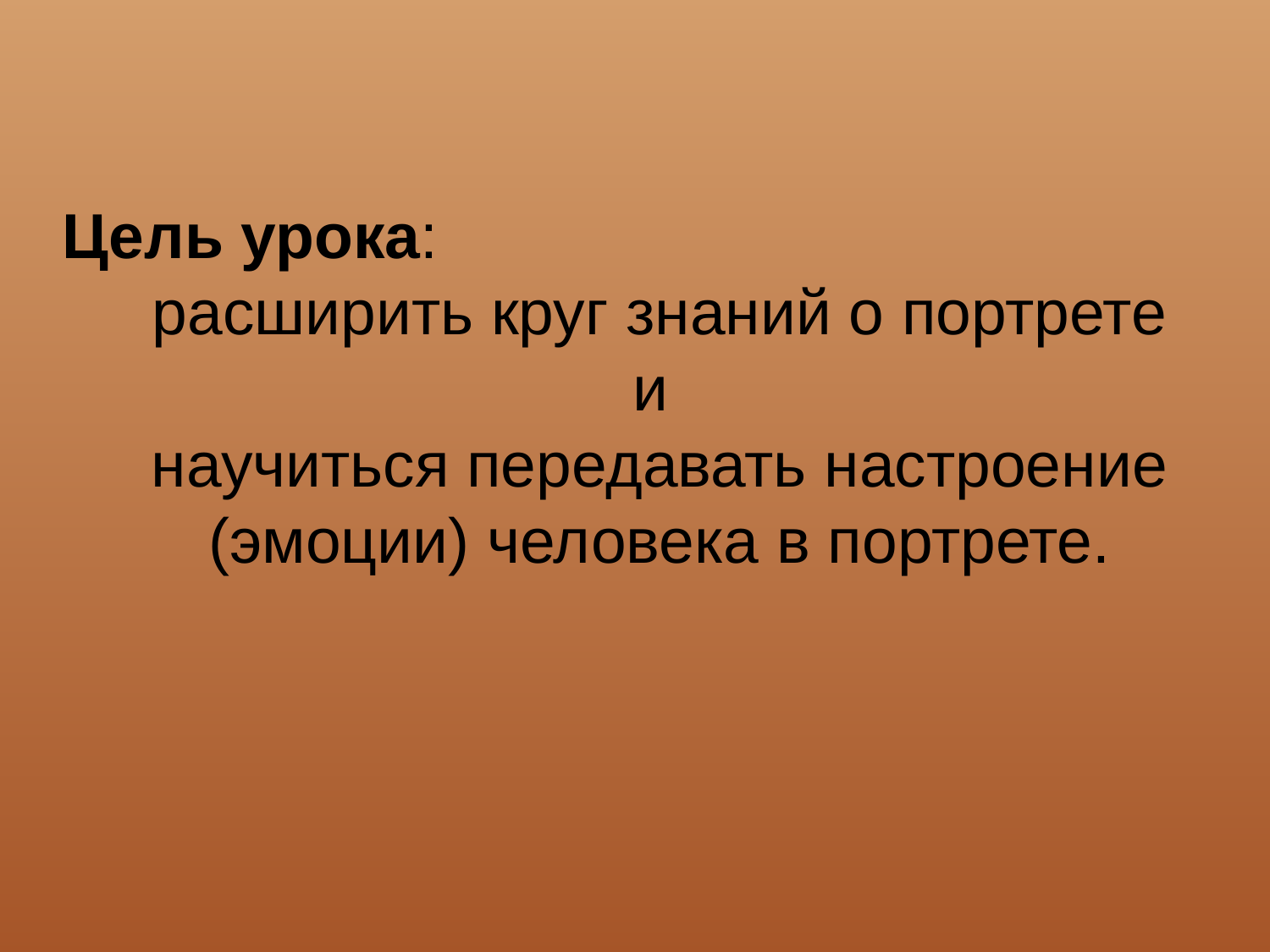

Цель урока:
 расширить круг знаний о портрете
и
научиться передавать настроение (эмоции) человека в портрете.